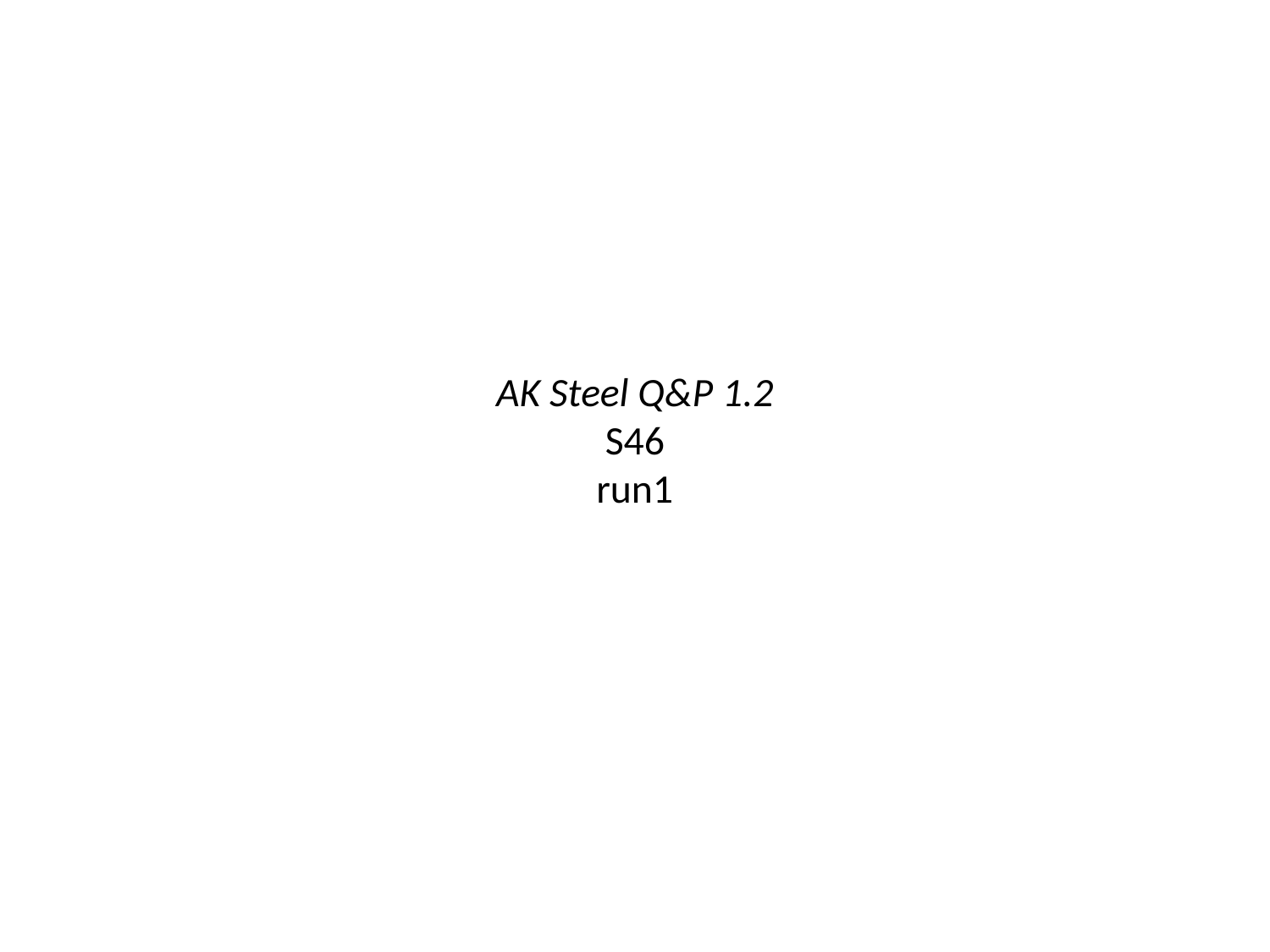

# AK Steel Q&P 1.2 S46 run1